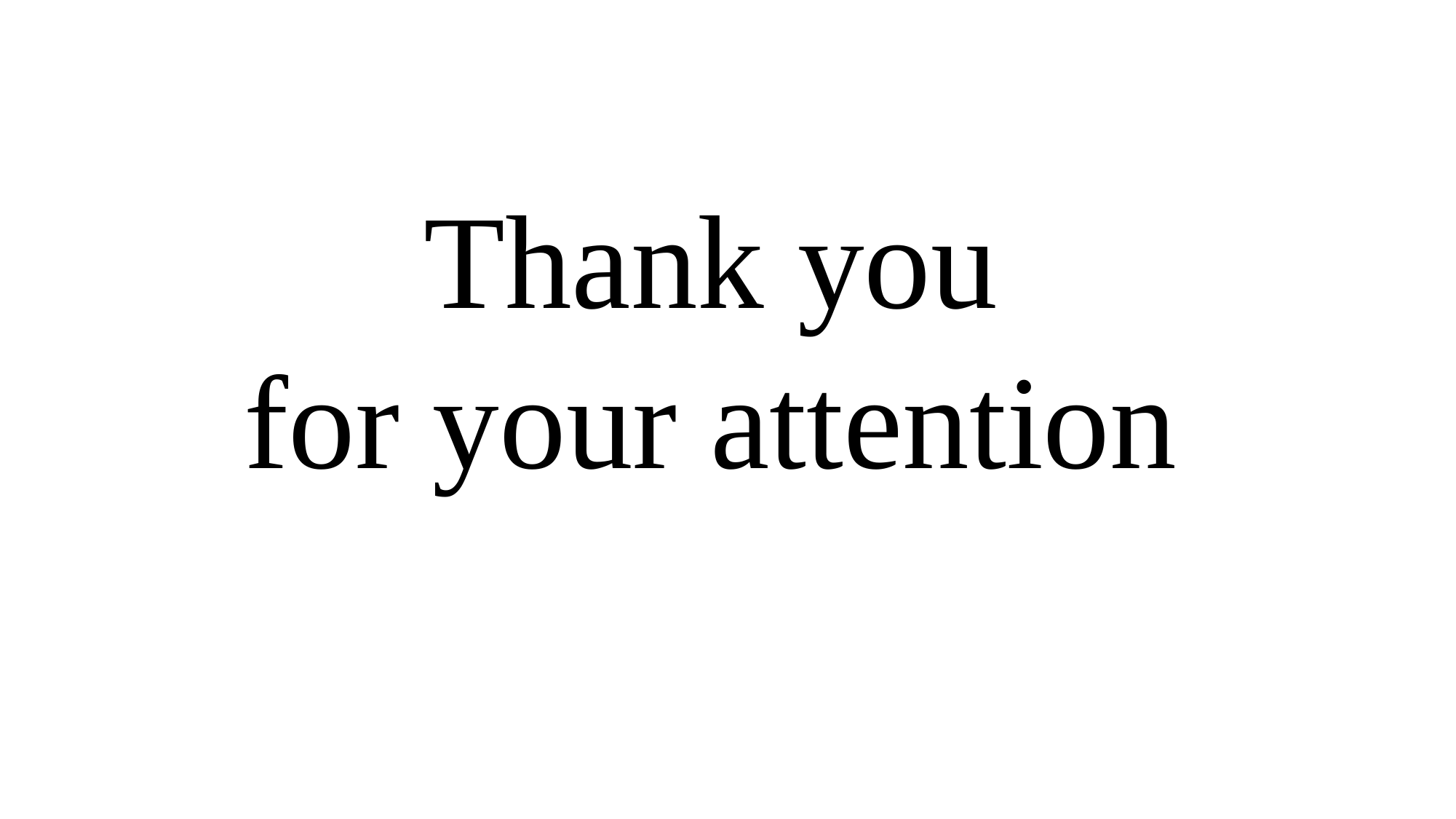

Thank you
for your attention
BABA Loubna – 13/ Janvier / 2020